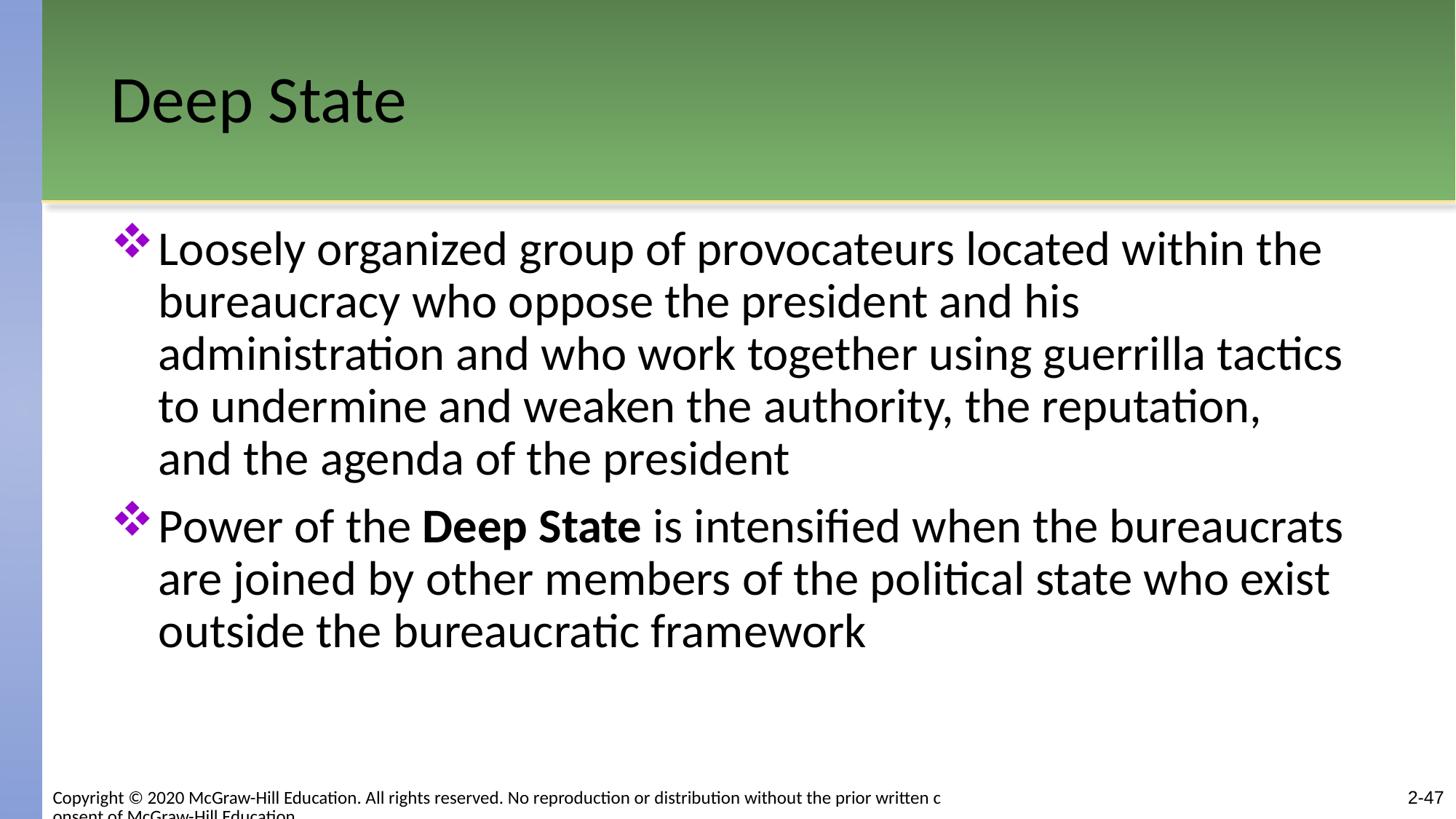

# Deep State
Loosely organized group of provocateurs located within the bureaucracy who oppose the president and his administration and who work together using guerrilla tactics to undermine and weaken the authority, the reputation, and the agenda of the president
Power of the Deep State is intensified when the bureaucrats are joined by other members of the political state who exist outside the bureaucratic framework
2-47
Copyright © 2020 McGraw-Hill Education. All rights reserved. No reproduction or distribution without the prior written consent of McGraw-Hill Education.